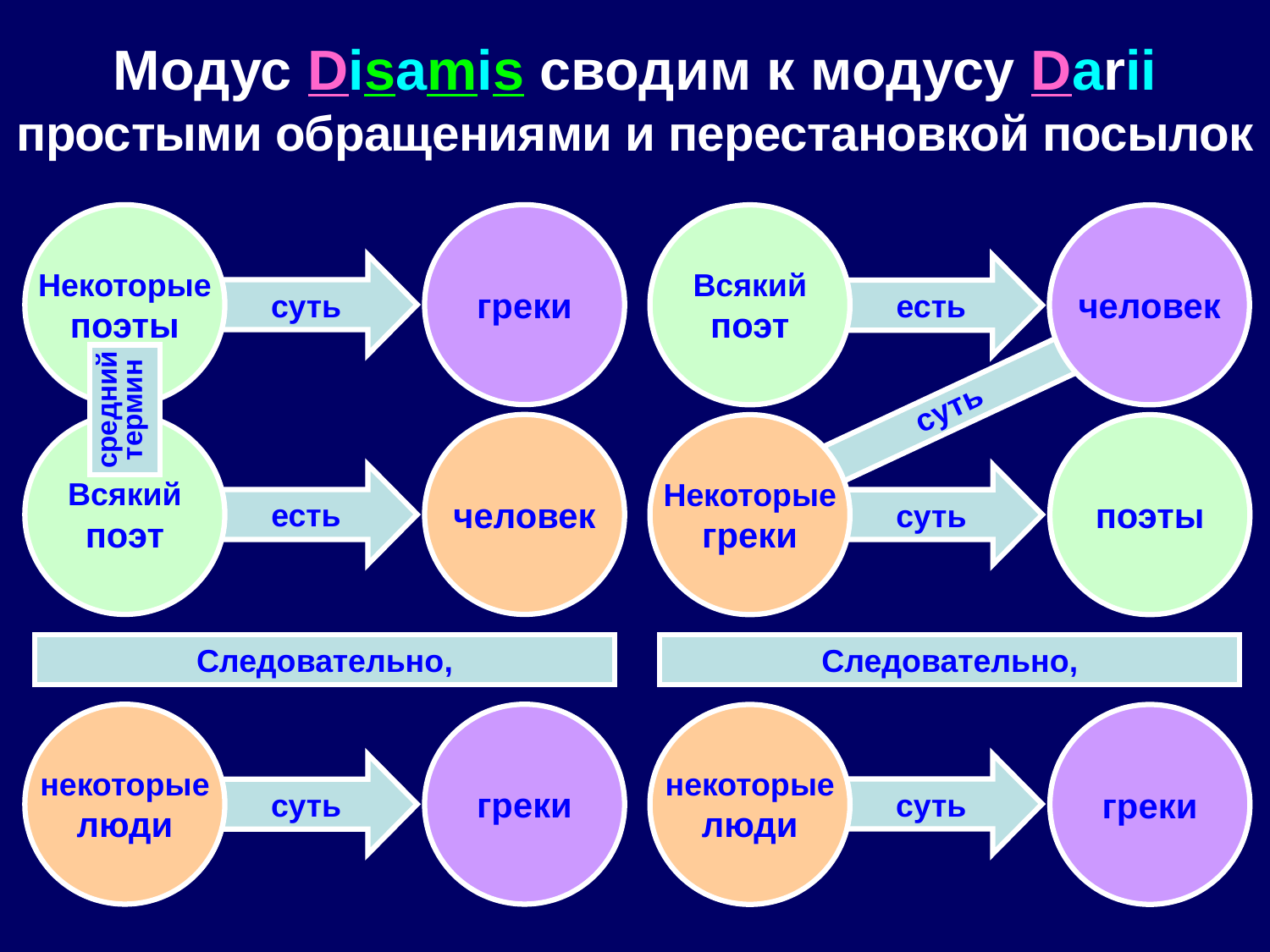

Модус Disamis сводим к модусу Darii
простыми обращениями и перестановкой посылок
Некоторые
поэты
греки
Всякий
поэт
человек
суть
есть
средний
термин
суть
Всякий
поэт
человек
Некоторые
греки
поэты
есть
суть
Следовательно,
Следовательно,
некоторые
люди
греки
некоторые
люди
греки
суть
суть